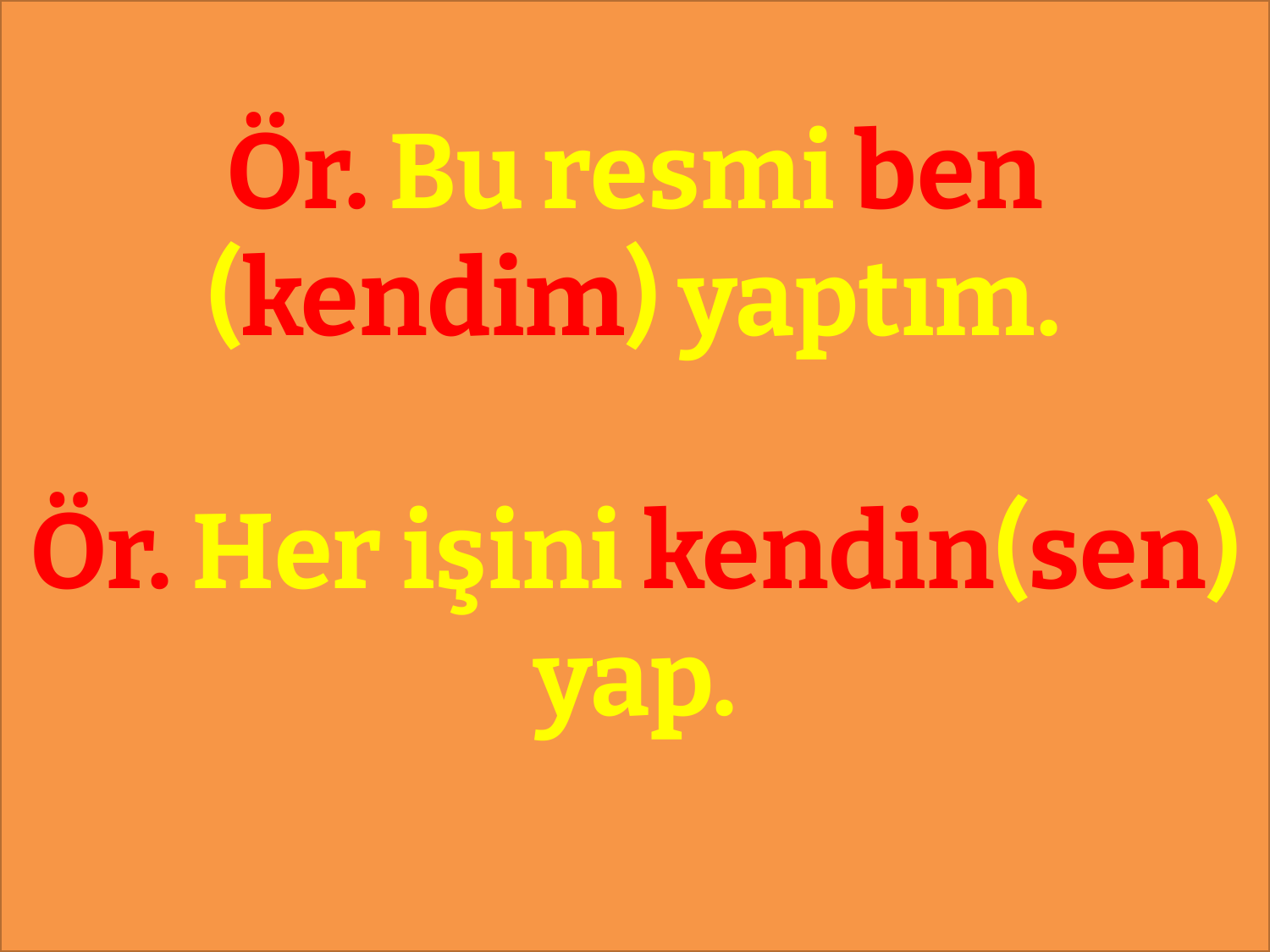

Ör. Bu resmi ben (kendim) yaptım.
#
Ör. Her işini kendin(sen) yap.